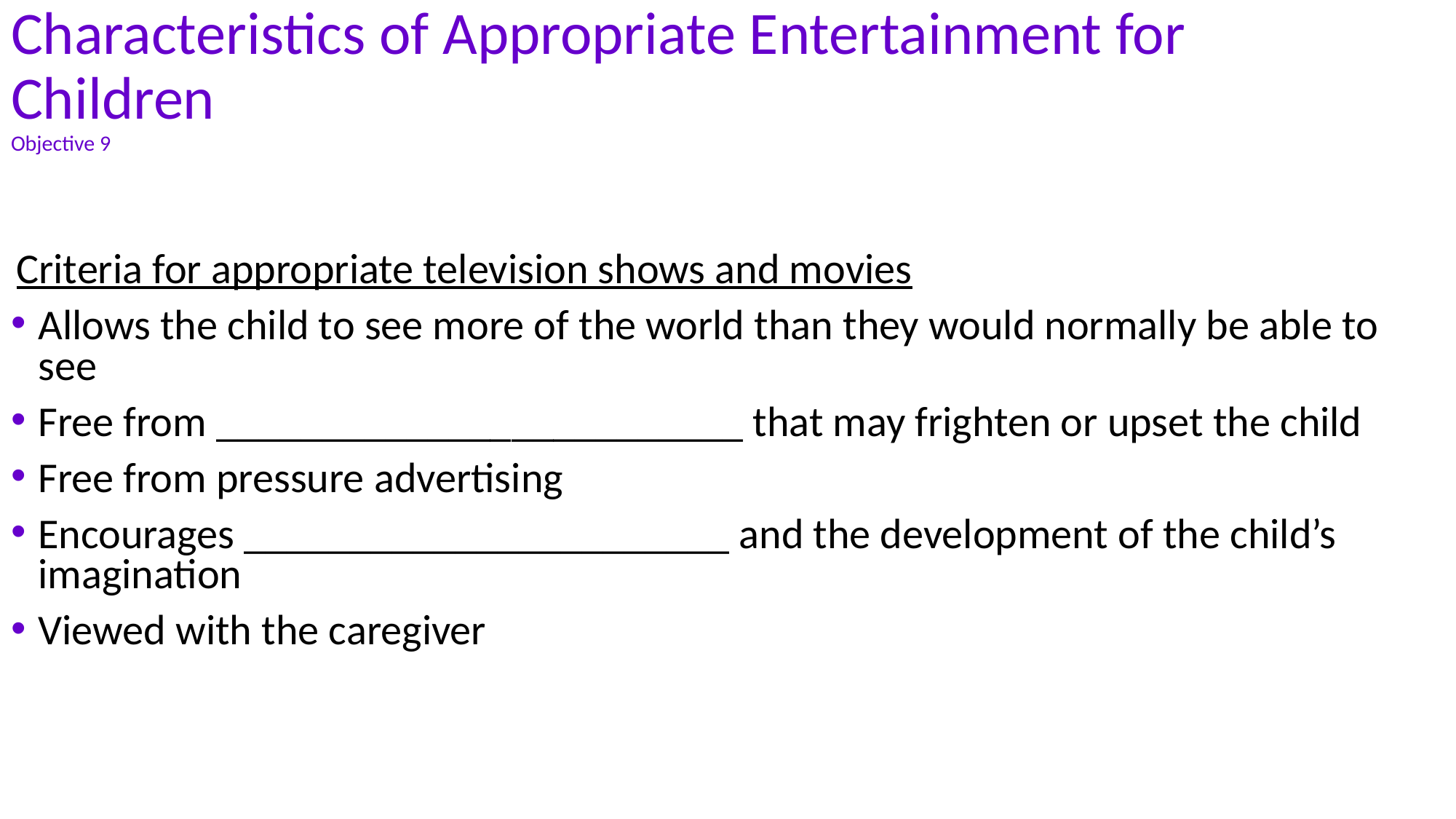

# Characteristics of Appropriate Entertainment for Children Objective 9
Criteria for appropriate television shows and movies
Allows the child to see more of the world than they would normally be able to see
Free from _________________________ that may frighten or upset the child
Free from pressure advertising
Encourages _______________________ and the development of the child’s imagination
Viewed with the caregiver